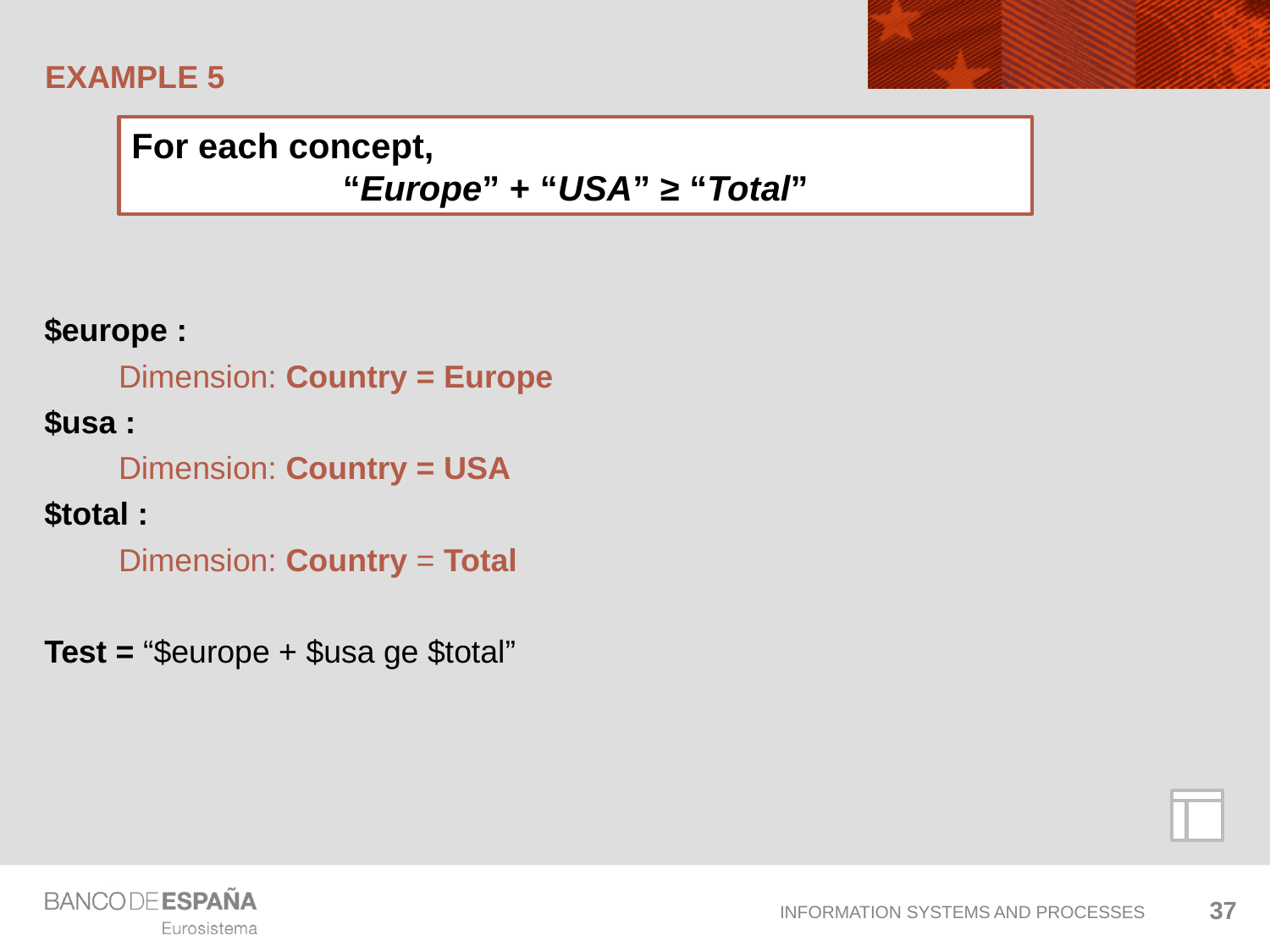

# EXAMPLE 5
For each concept,
“Europe” + “USA” ≥ “Total”

$europe :
Dimension: Country = Europe
$usa :
Dimension: Country = USA
$total :
Dimension: Country = Total

Test = “$europe + $usa ge $total”

37